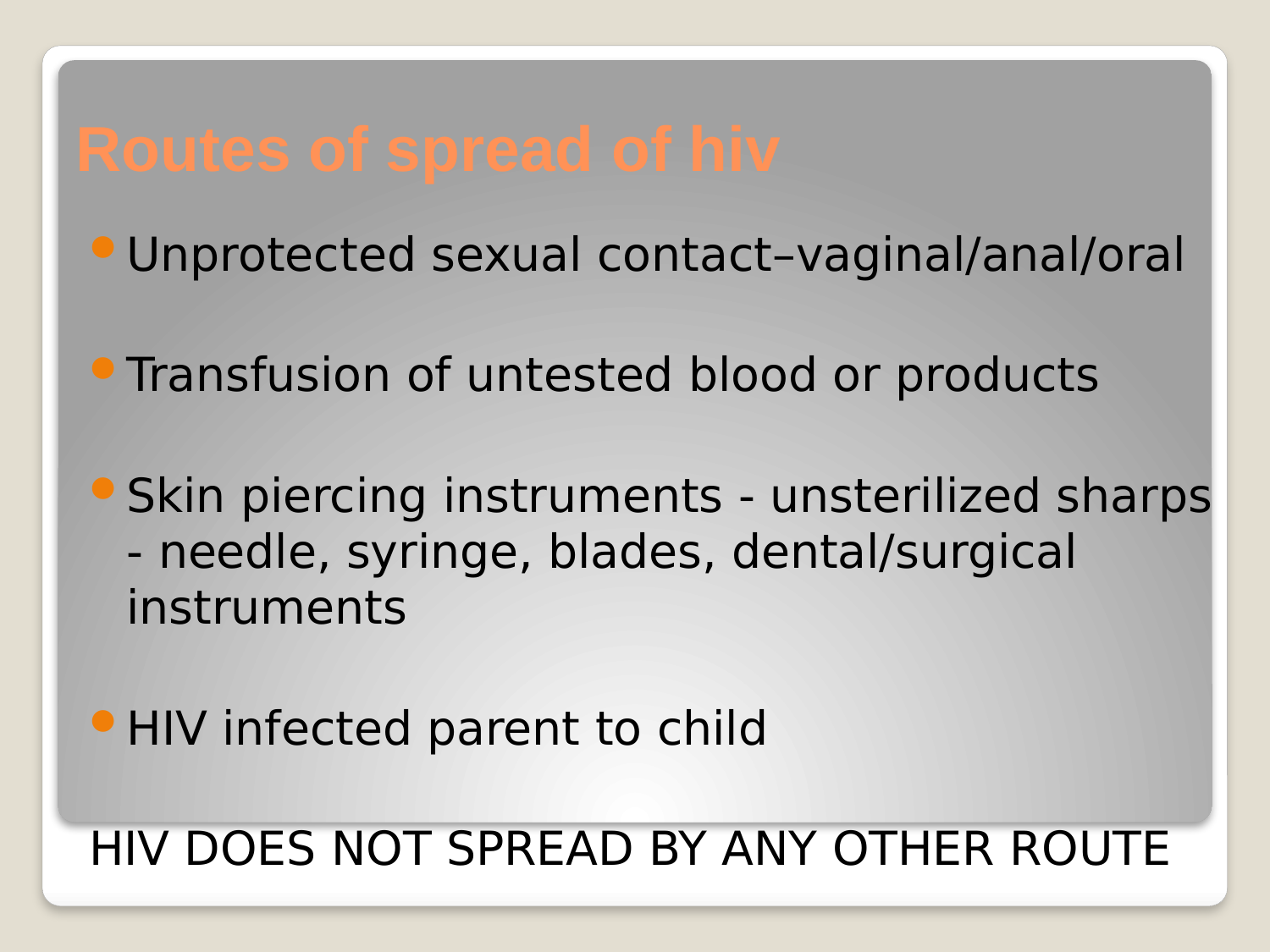

# Routes of spread of hiv
Unprotected sexual contact–vaginal/anal/oral

Transfusion of untested blood or products

Skin piercing instruments - unsterilized sharps - needle, syringe, blades, dental/surgical instruments

HIV infected parent to child

HIV DOES NOT SPREAD BY ANY OTHER ROUTE